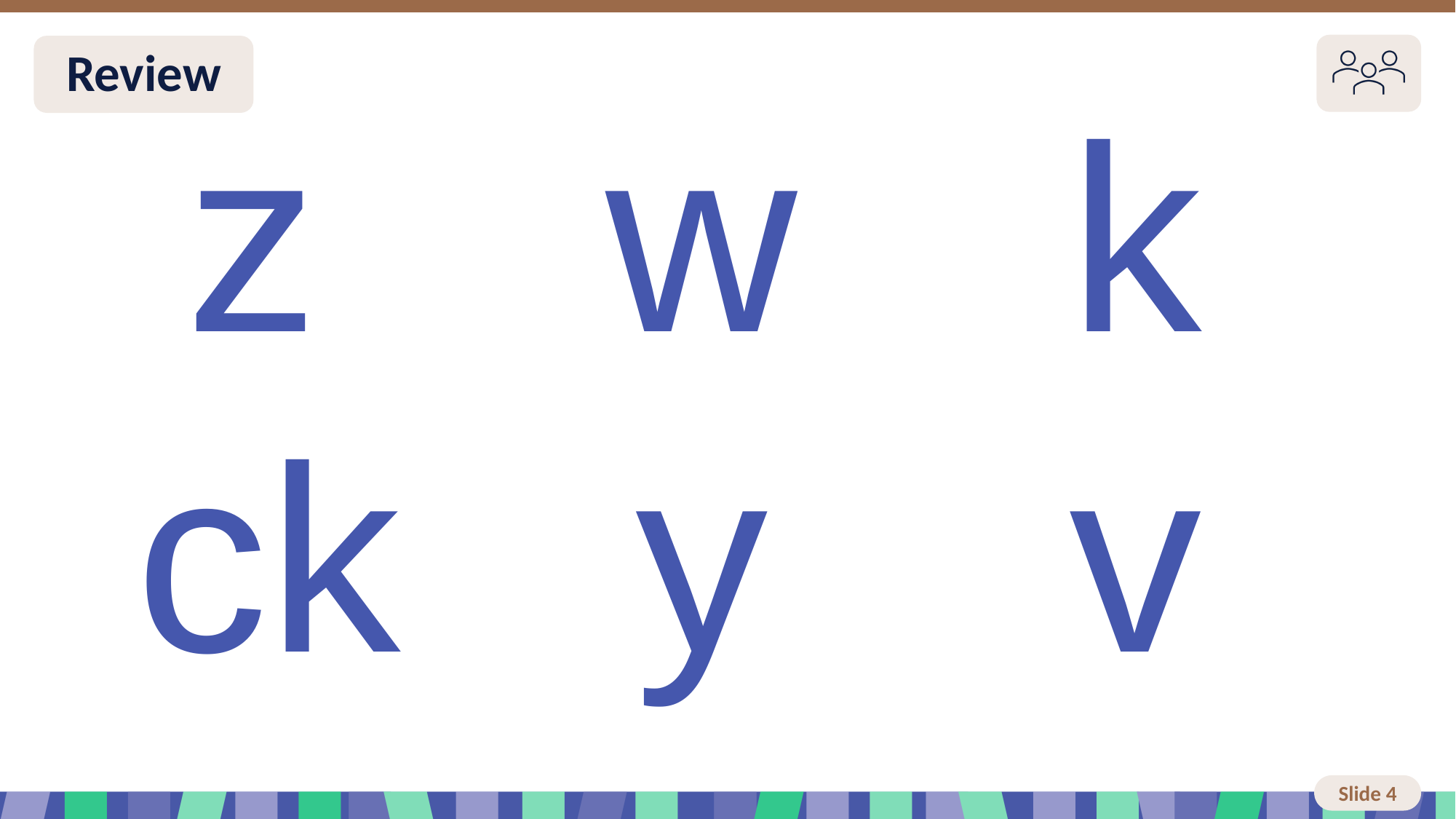

# Slide 4 Review
z
w
k
ck
y
v